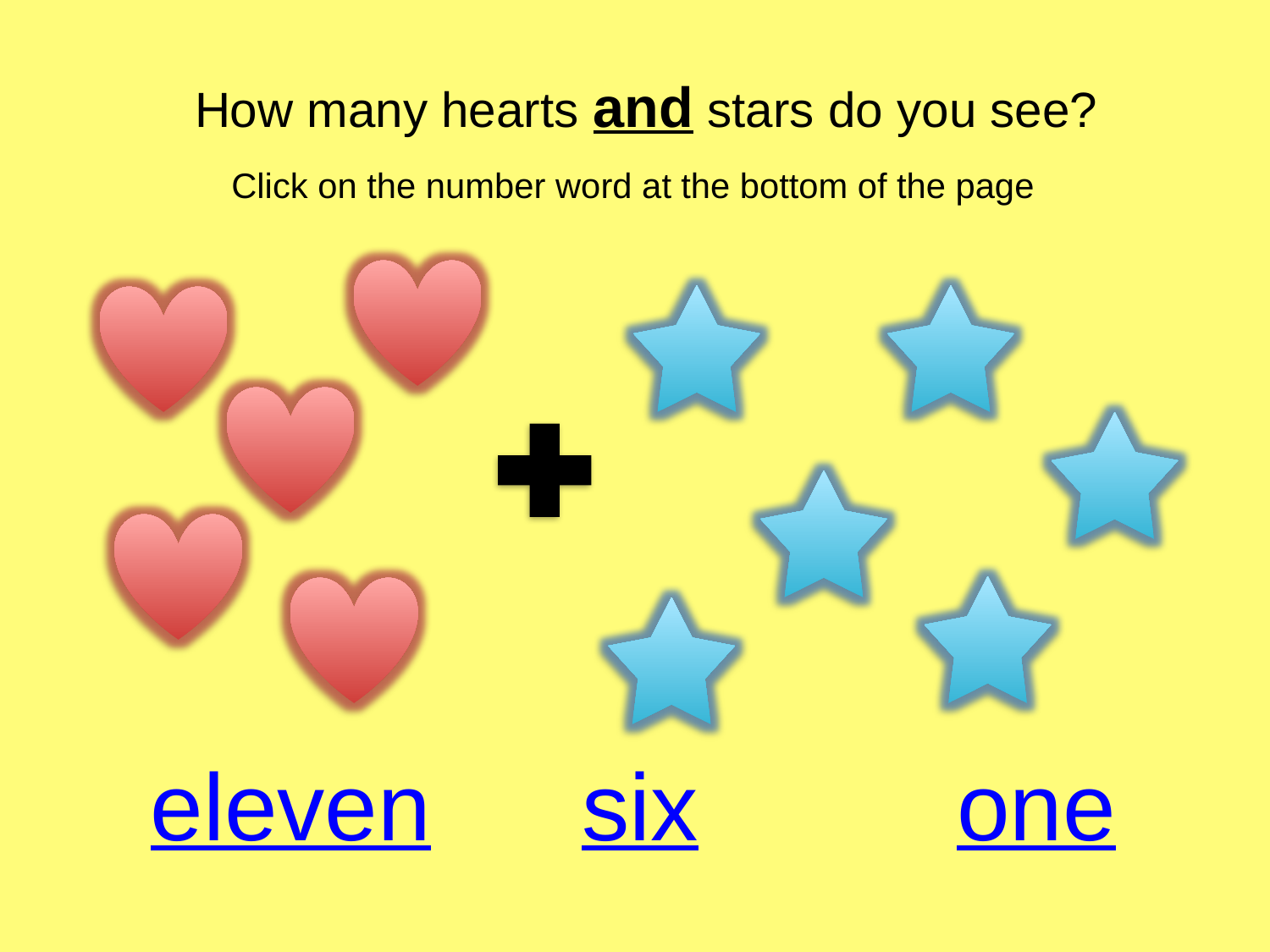

How many hearts and stars do you see?
Click on the number word at the bottom of the page

eleven
six
one